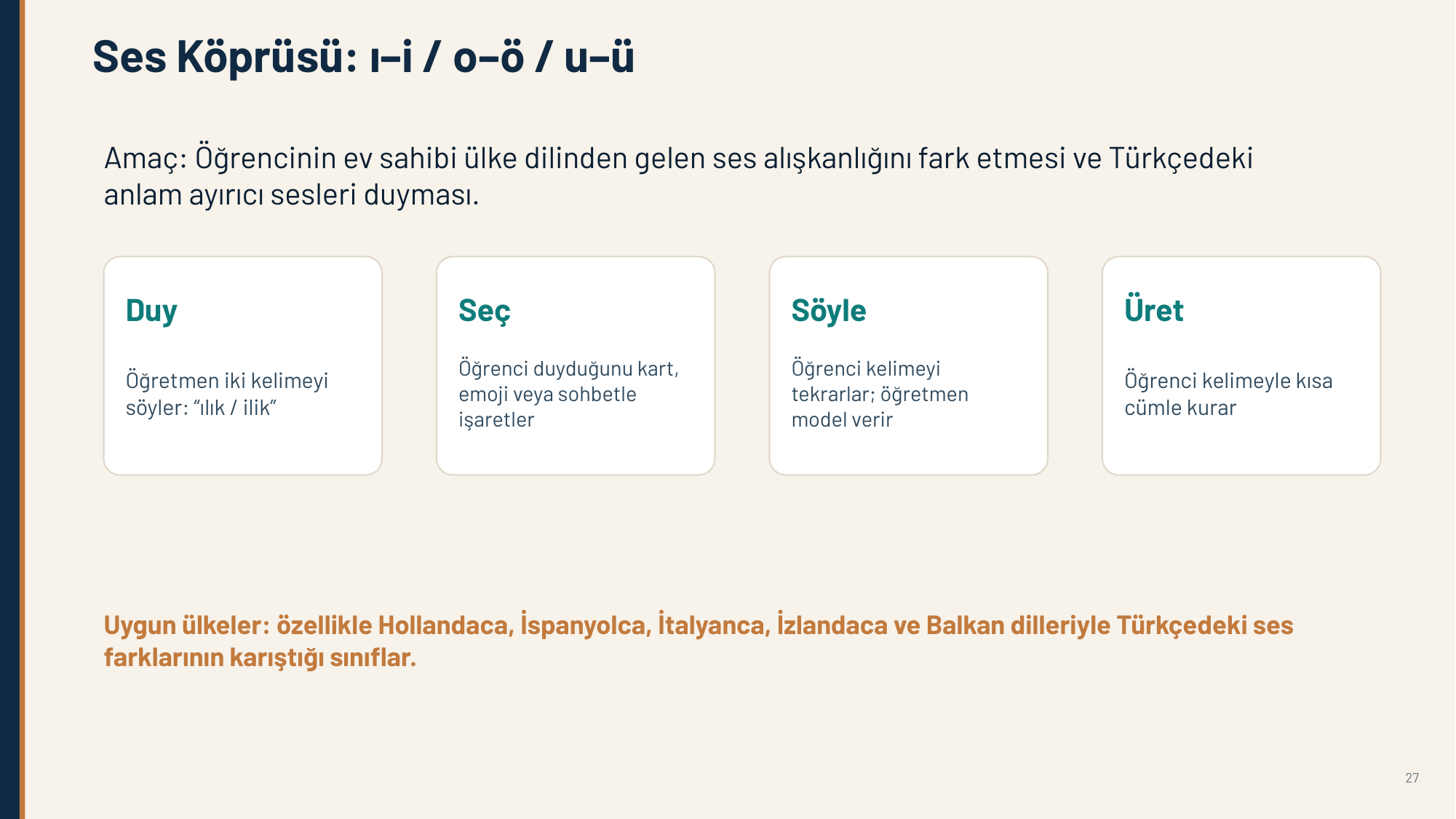

Ses Köprüsü: ı–i / o–ö / u–ü
Amaç: Öğrencinin ev sahibi ülke dilinden gelen ses alışkanlığını fark etmesi ve Türkçedeki anlam ayırıcı sesleri duyması.

Duy
Seç
Söyle
Üret
Öğretmen iki kelimeyi söyler: “ılık / ilik”
Öğrenci duyduğunu kart, emoji veya sohbetle işaretler
Öğrenci kelimeyi tekrarlar; öğretmen model verir
Öğrenci kelimeyle kısa cümle kurar
Uygun ülkeler: özellikle Hollandaca, İspanyolca, İtalyanca, İzlandaca ve Balkan dilleriyle Türkçedeki ses farklarının karıştığı sınıflar.
27